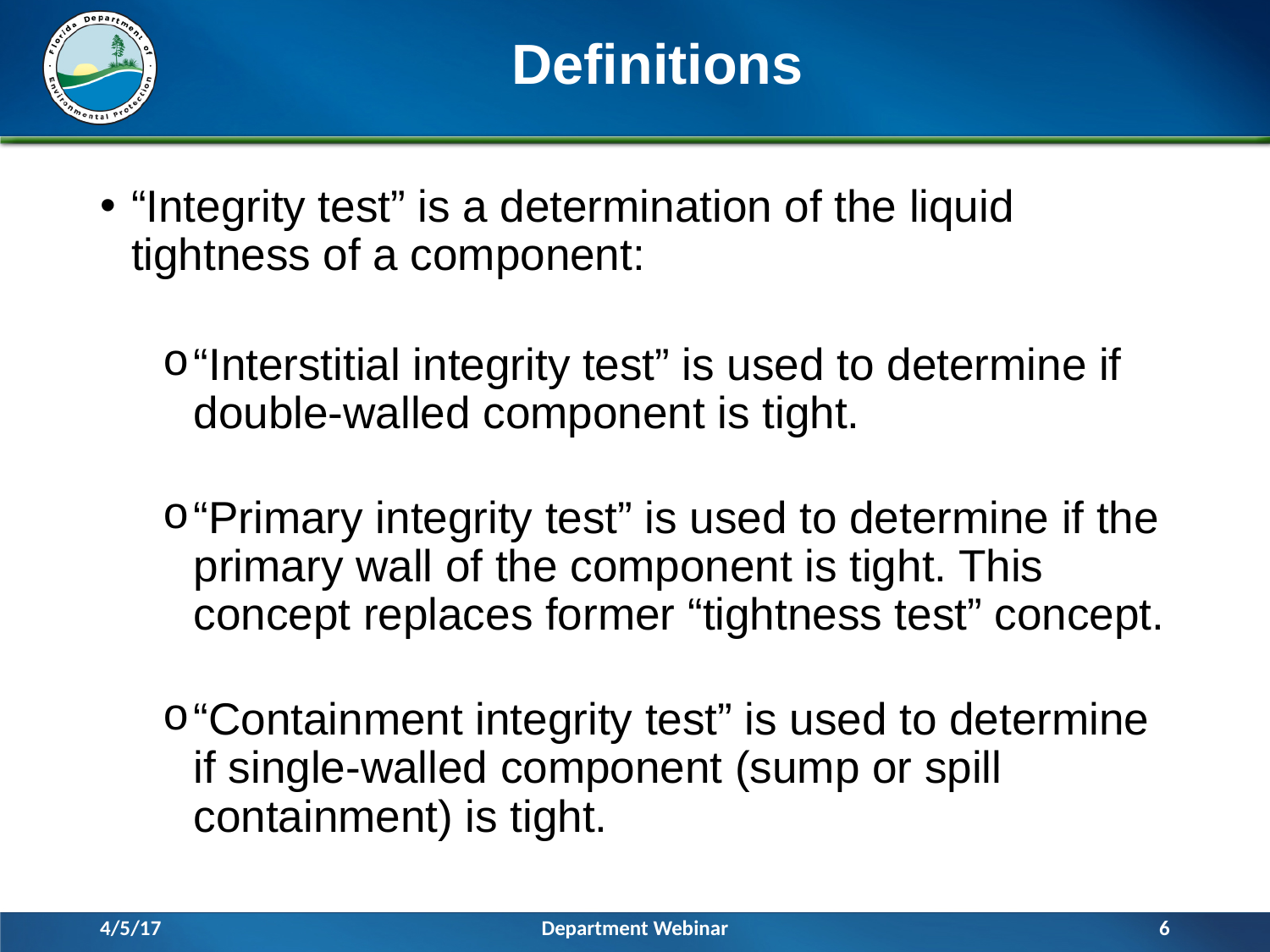

# Definitions
“Integrity test” is a determination of the liquid tightness of a component:
“Interstitial integrity test” is used to determine if double-walled component is tight.
“Primary integrity test” is used to determine if the primary wall of the component is tight. This concept replaces former “tightness test” concept.
“Containment integrity test” is used to determine if single-walled component (sump or spill containment) is tight.

4/5/17
Department Webinar
6